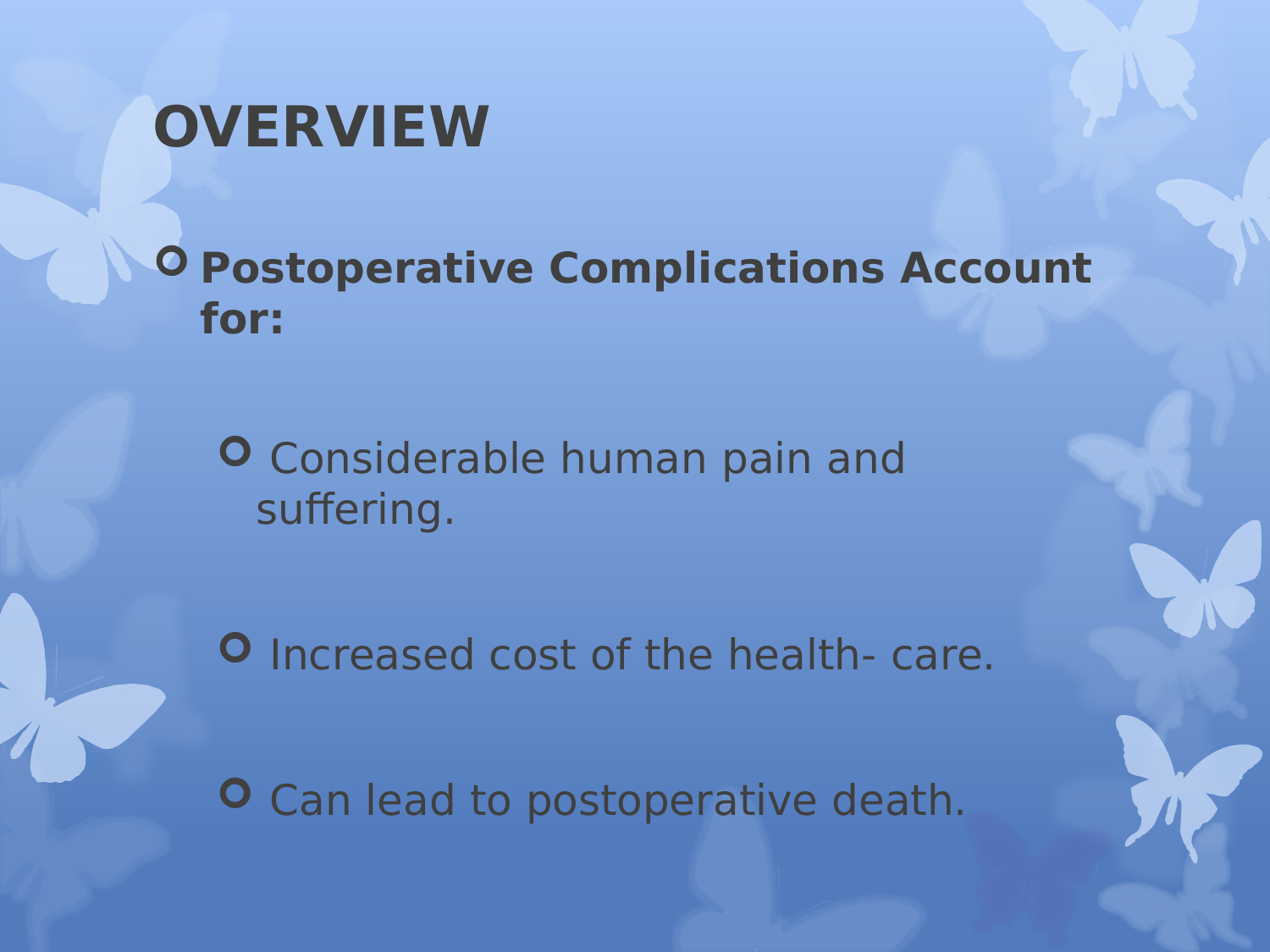

# OVERVIEW
Postoperative Complications Account for:

 Considerable human pain and   	suffering.

 Increased cost of the health-	care.

 Can lead to postoperative death.